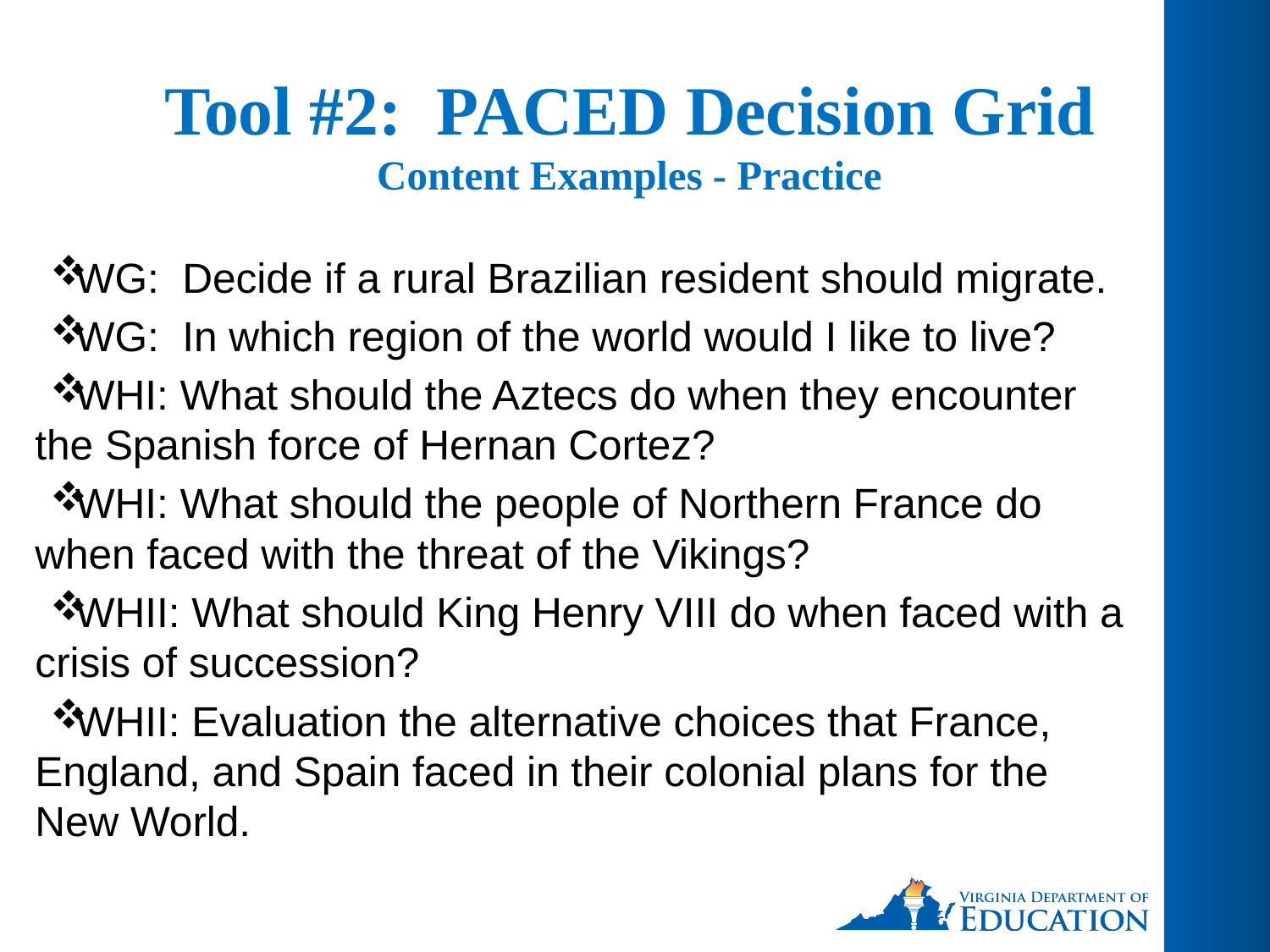

# Tool #2:  PACED Decision Grid Content Examples - Practice
WG:  Decide if a rural Brazilian resident should migrate.
WG:  In which region of the world would I like to live?
WHI: What should the Aztecs do when they encounter the Spanish force of Hernan Cortez?
WHI: What should the people of Northern France do when faced with the threat of the Vikings?
WHII: What should King Henry VIII do when faced with a crisis of succession?
WHII: Evaluation the alternative choices that France, England, and Spain faced in their colonial plans for the New World.